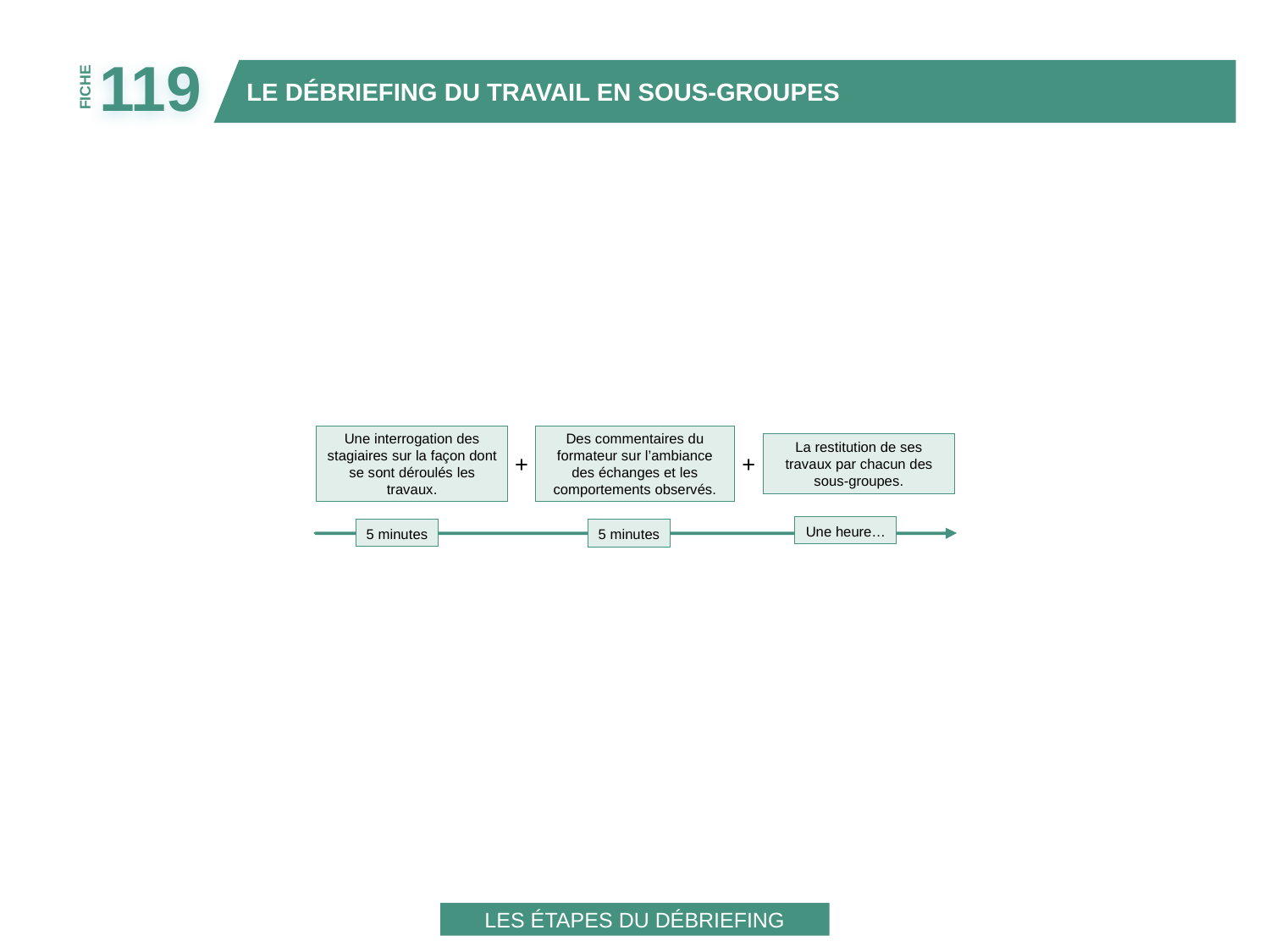

119

LE DÉBRIEFING DU TRAVAIL EN SOUS-GROUPES
FICHE

Une interrogation des
stagiaires sur la façon dont
se sont déroulés les
travaux.
Des commentaires du
formateur sur l’ambiance
des échanges et les
comportements observés.

La restitution de ses
travaux par chacun des
sous-groupes.
+
+

Une heure…
5 minutes
5 minutes

LES ÉTAPES DU DÉBRIEFING